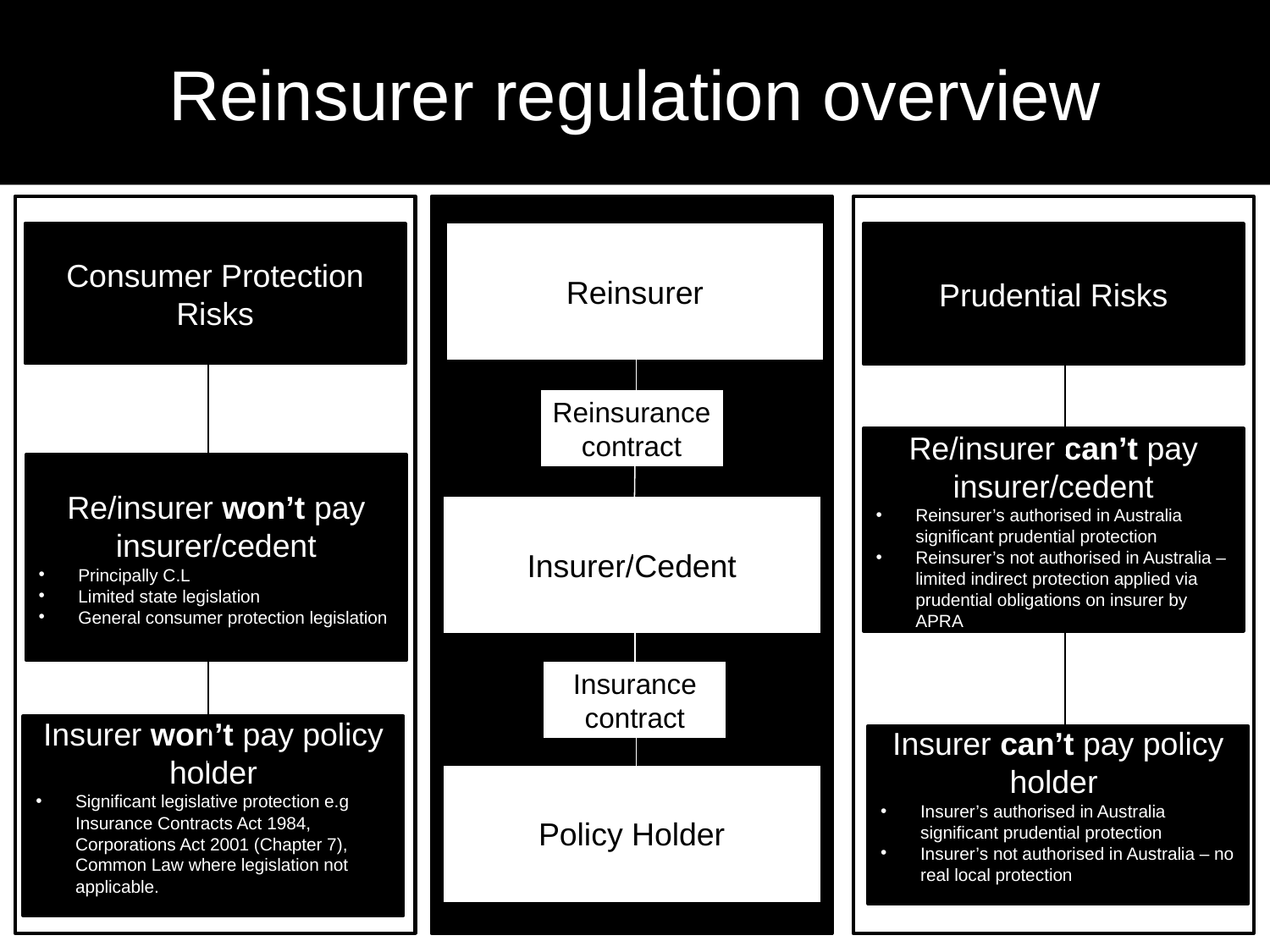

# Reinsurer regulation overview

Reinsurer
Consumer Protection Risks
Prudential Risks
Reinsurance contract
Re/insurer can’t pay insurer/cedent
Reinsurer’s authorised in Australia significant prudential protection
Reinsurer’s not authorised in Australia – limited indirect protection applied via prudential obligations on insurer by APRA
Re/insurer won’t pay insurer/cedent
Principally C.L
Limited state legislation
General consumer protection legislation
Insurer/Cedent
Insurance contract
Insurer won’t pay policy holder
Significant legislative protection e.g Insurance Contracts Act 1984, Corporations Act 2001 (Chapter 7), Common Law where legislation not applicable.

Insurer can’t pay policy holder
Insurer’s authorised in Australia significant prudential protection
Insurer’s not authorised in Australia – no real local protection

Policy Holder
21